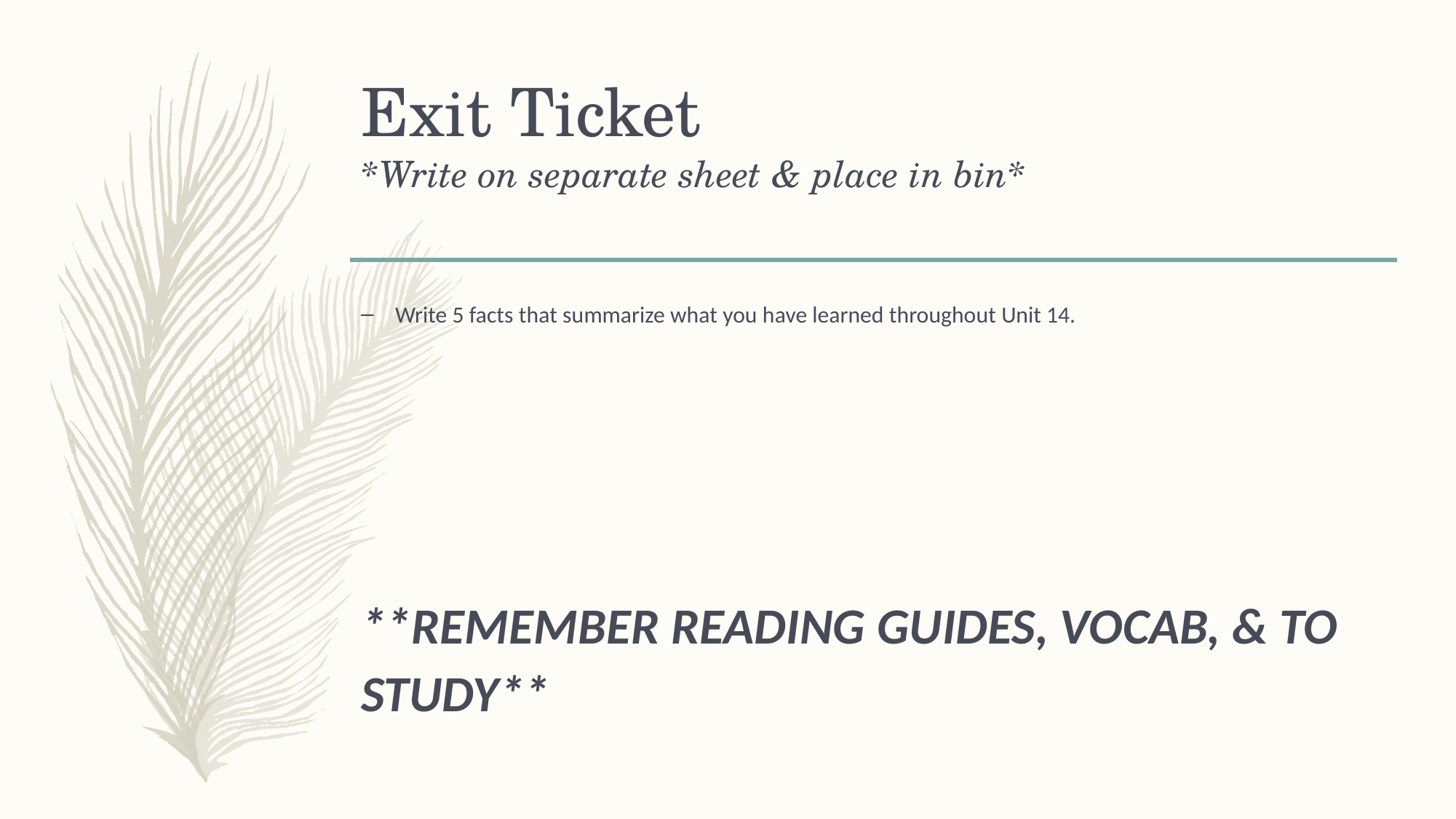

# Exit Ticket *Write on separate sheet & place in bin*
Write 5 facts that summarize what you have learned throughout Unit 14.

**REMEMBER READING GUIDES, VOCAB, & TO STUDY**